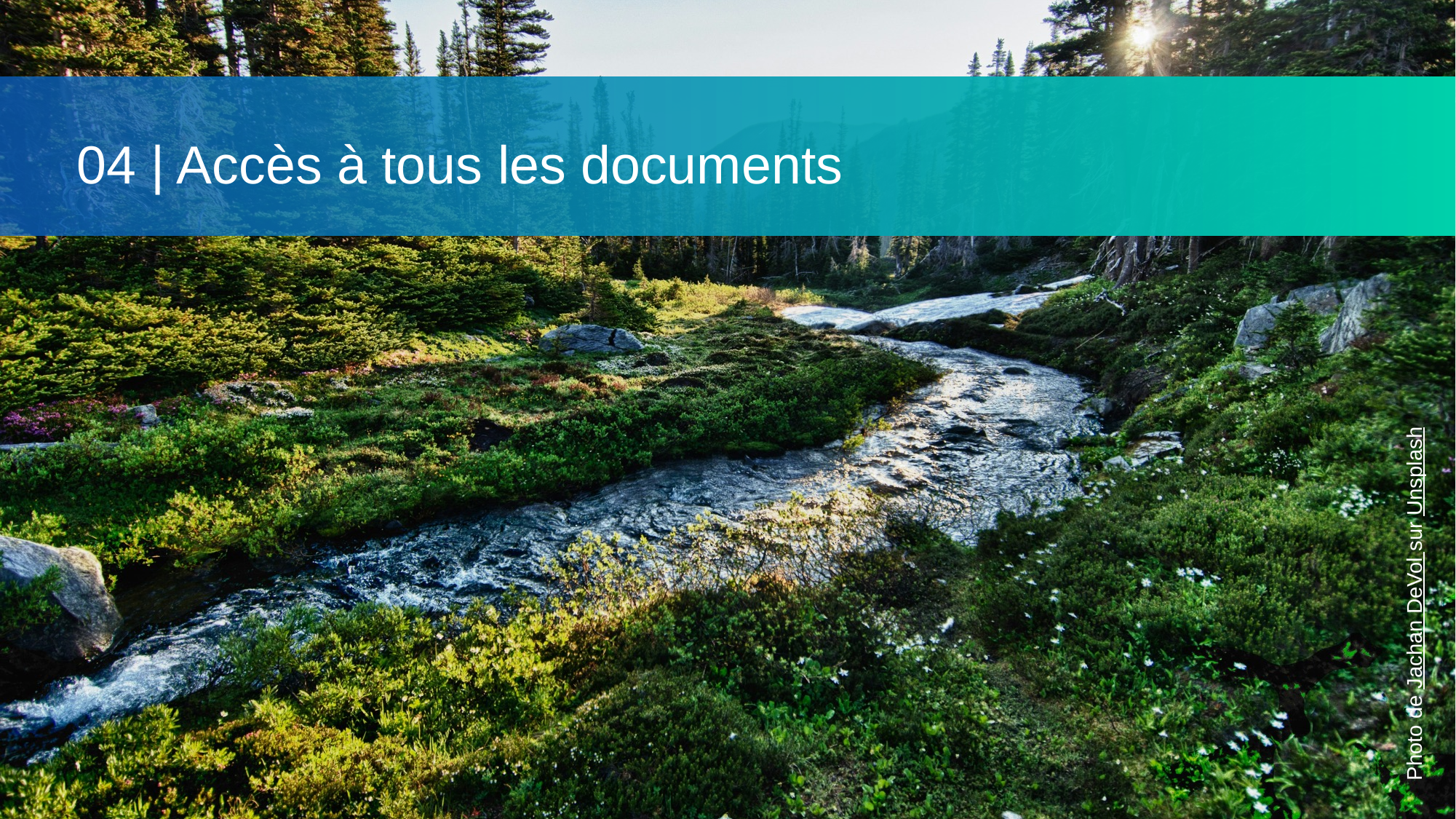

04 | Accès à tous les documents
Photo de Jachan DeVol sur Unsplash